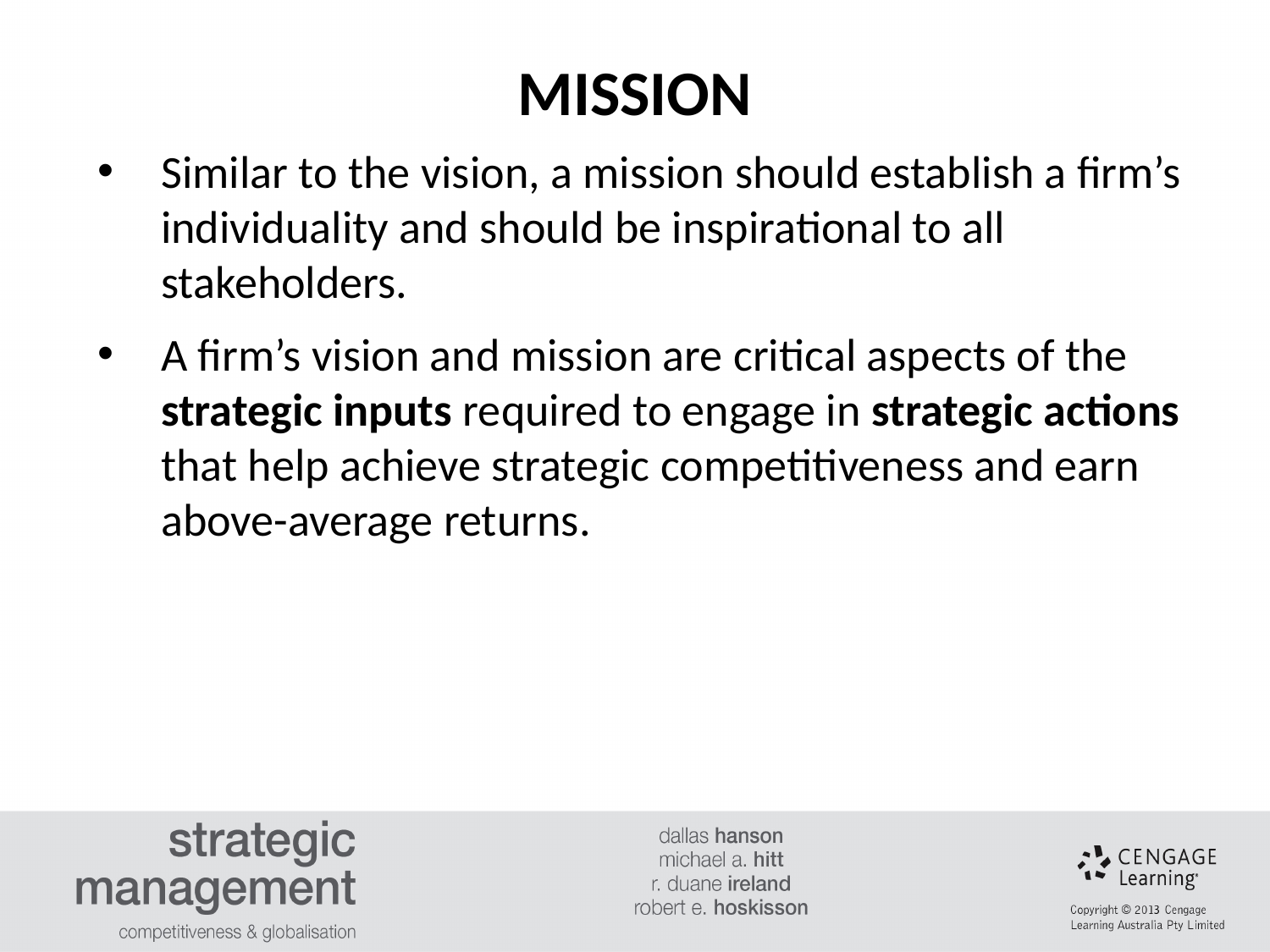

MISSION
Similar to the vision, a mission should establish a firm’s individuality and should be inspirational to all stakeholders.
A firm’s vision and mission are critical aspects of the strategic inputs required to engage in strategic actions that help achieve strategic competitiveness and earn above-average returns.